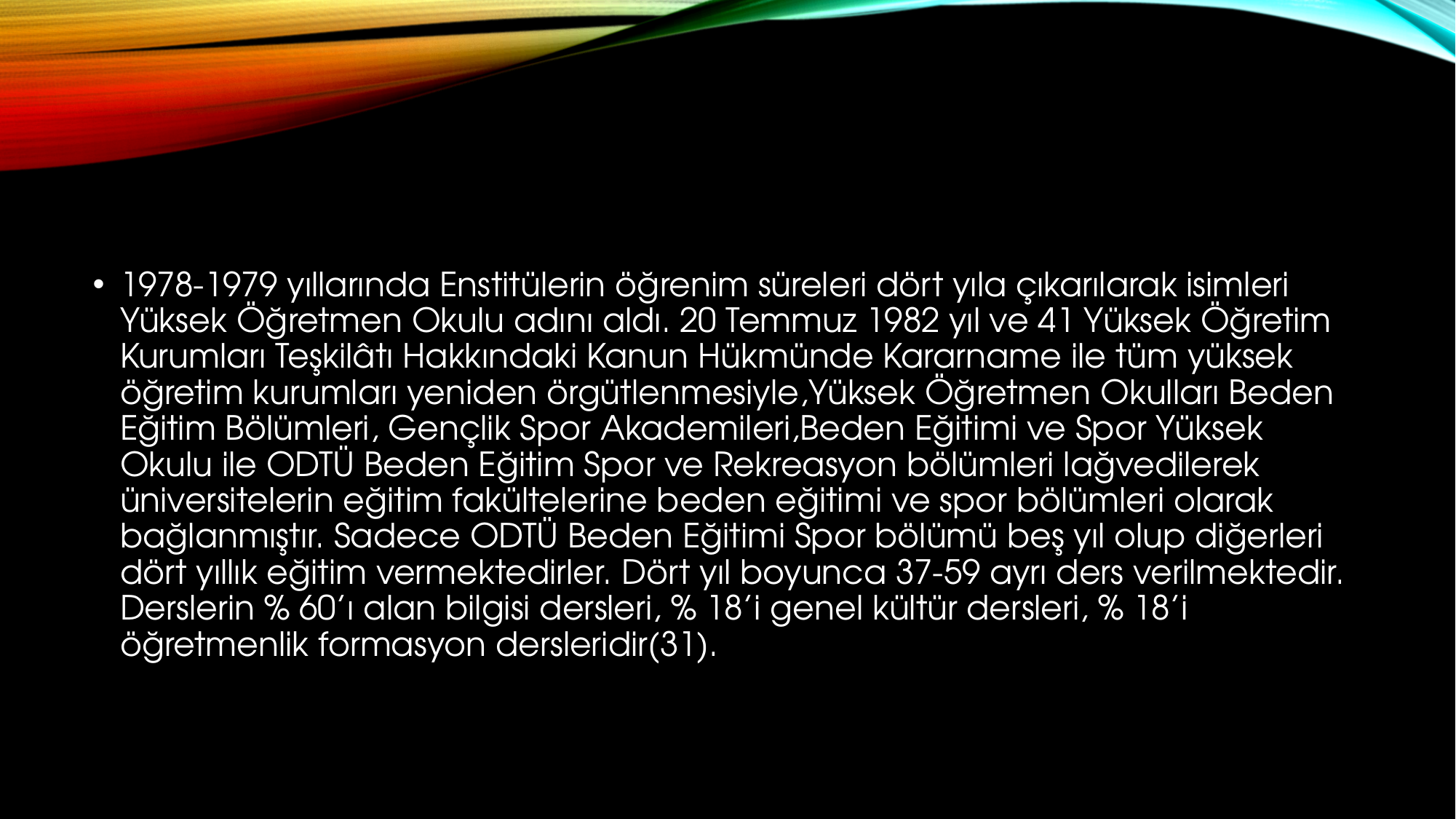

#
1978-1979 yıllarında Enstitülerin öğrenim süreleri dört yıla çıkarılarak isimleri Yüksek Öğretmen Okulu adını aldı. 20 Temmuz 1982 yıl ve 41 Yüksek Öğretim Kurumları Teşkilâtı Hakkındaki Kanun Hükmünde Kararname ile tüm yüksek öğretim kurumları yeniden örgütlenmesiyle,Yüksek Öğretmen Okulları Beden Eğitim Bölümleri, Gençlik Spor Akademileri,Beden Eğitimi ve Spor Yüksek Okulu ile ODTÜ Beden Eğitim Spor ve Rekreasyon bölümleri lağvedilerek üniversitelerin eğitim fakültelerine beden eğitimi ve spor bölümleri olarak bağlanmıştır. Sadece ODTÜ Beden Eğitimi Spor bölümü beş yıl olup diğerleri dört yıllık eğitim vermektedirler. Dört yıl boyunca 37-59 ayrı ders verilmektedir. Derslerin % 60’ı alan bilgisi dersleri, % 18’i genel kültür dersleri, % 18’i öğretmenlik formasyon dersleridir(31).